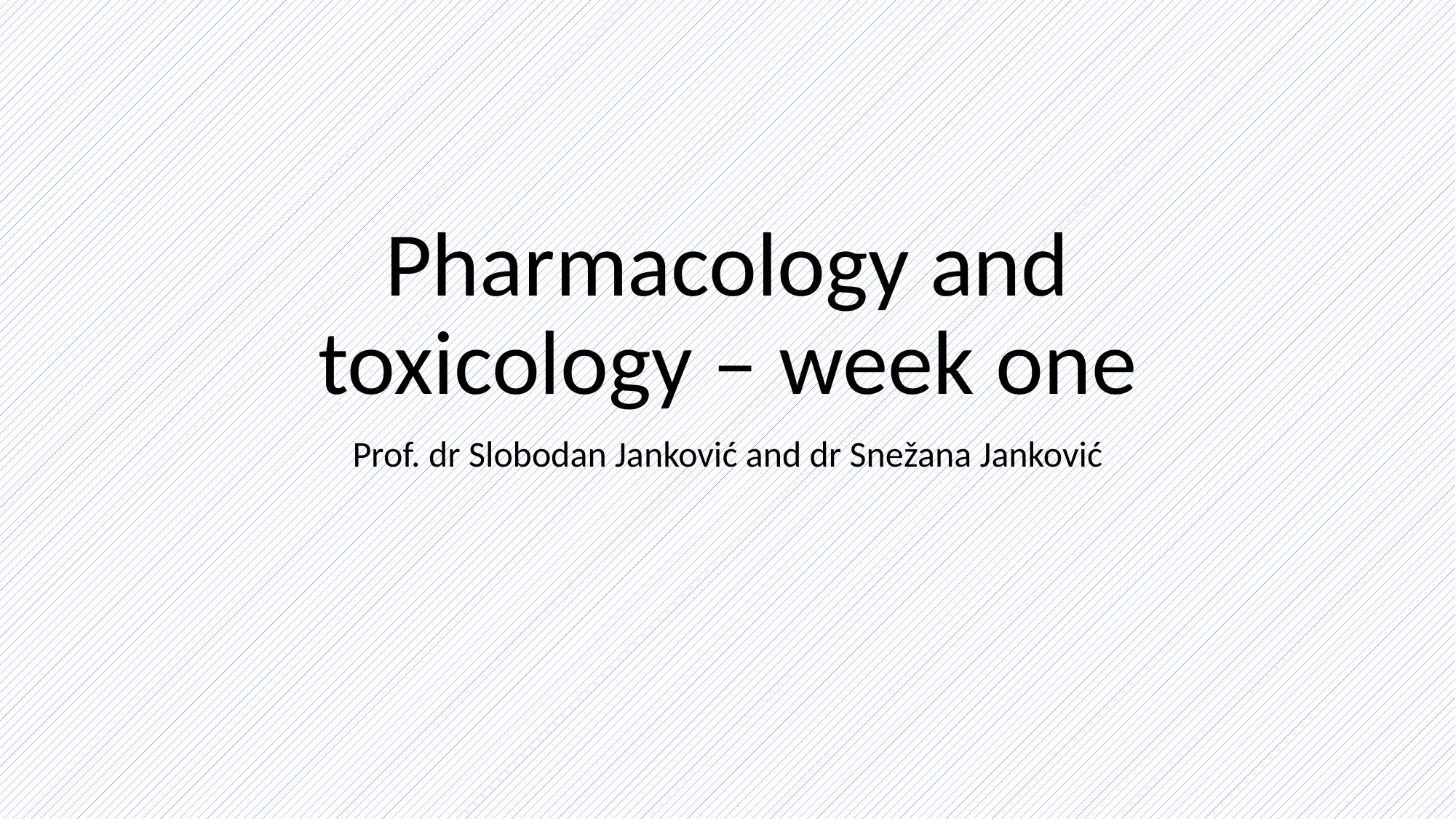

# Pharmacology and toxicology – week one
Prof. dr Slobodan Janković and dr Snežana Janković